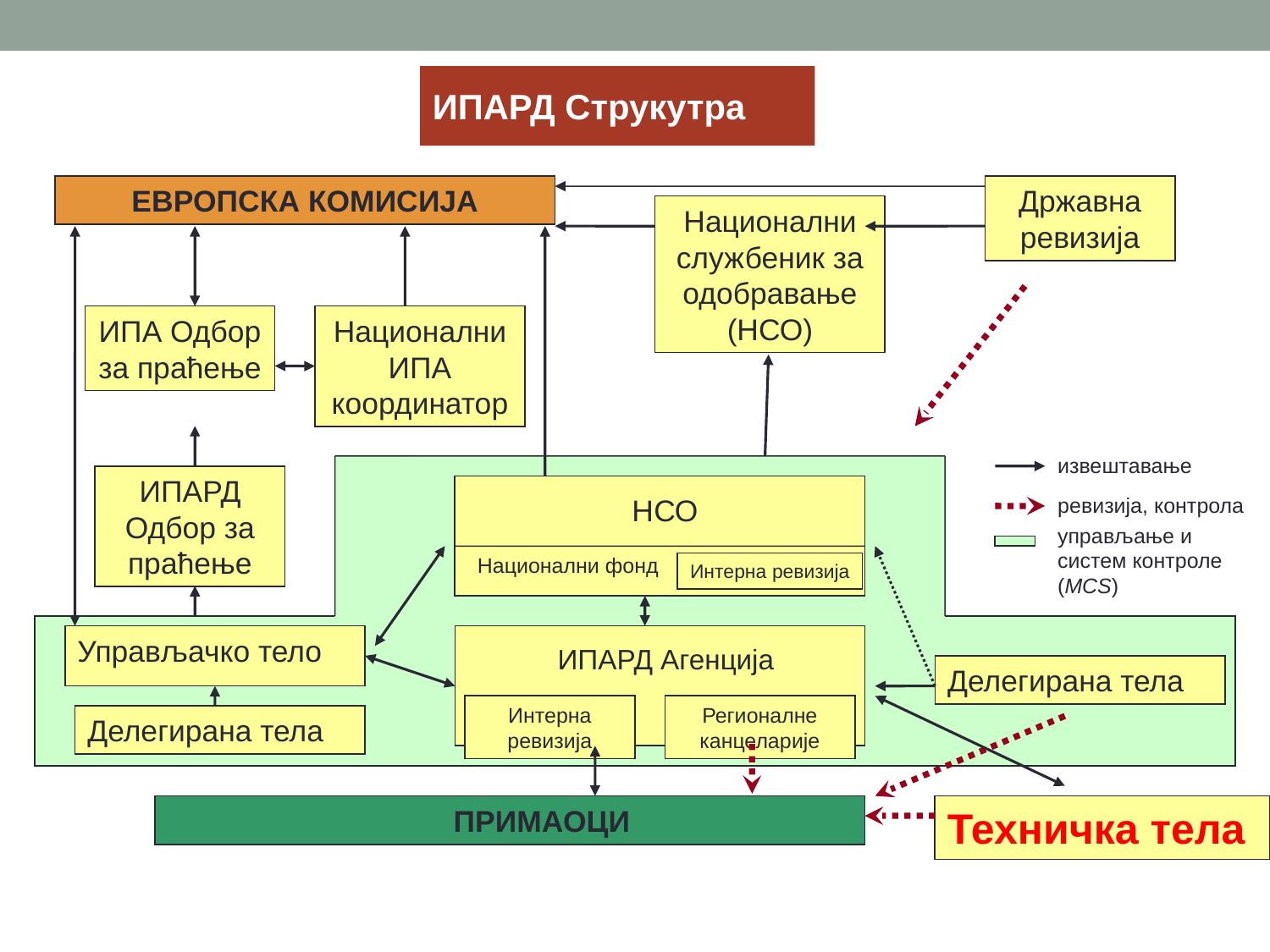

ИПАРД Струкутра
ЕВРОПСКА КОМИСИЈА
Државна ревизија

Национални службеник за одобравање (НСО)

ИПА Одбор за праћење
Национални ИПА координатор

извештавање

ИПАРД Одбор за праћење

НСО
ревизија, контрола

управљање и систем контроле (MCS)

Национални фонд

Интерна ревизија

Управљачко тело

ИПАРД Агенција
Интерна ревизија
Регионалне канцеларије

Делегирана тела

Делегирана тела

ПРИМАОЦИ
Техничка тела

22